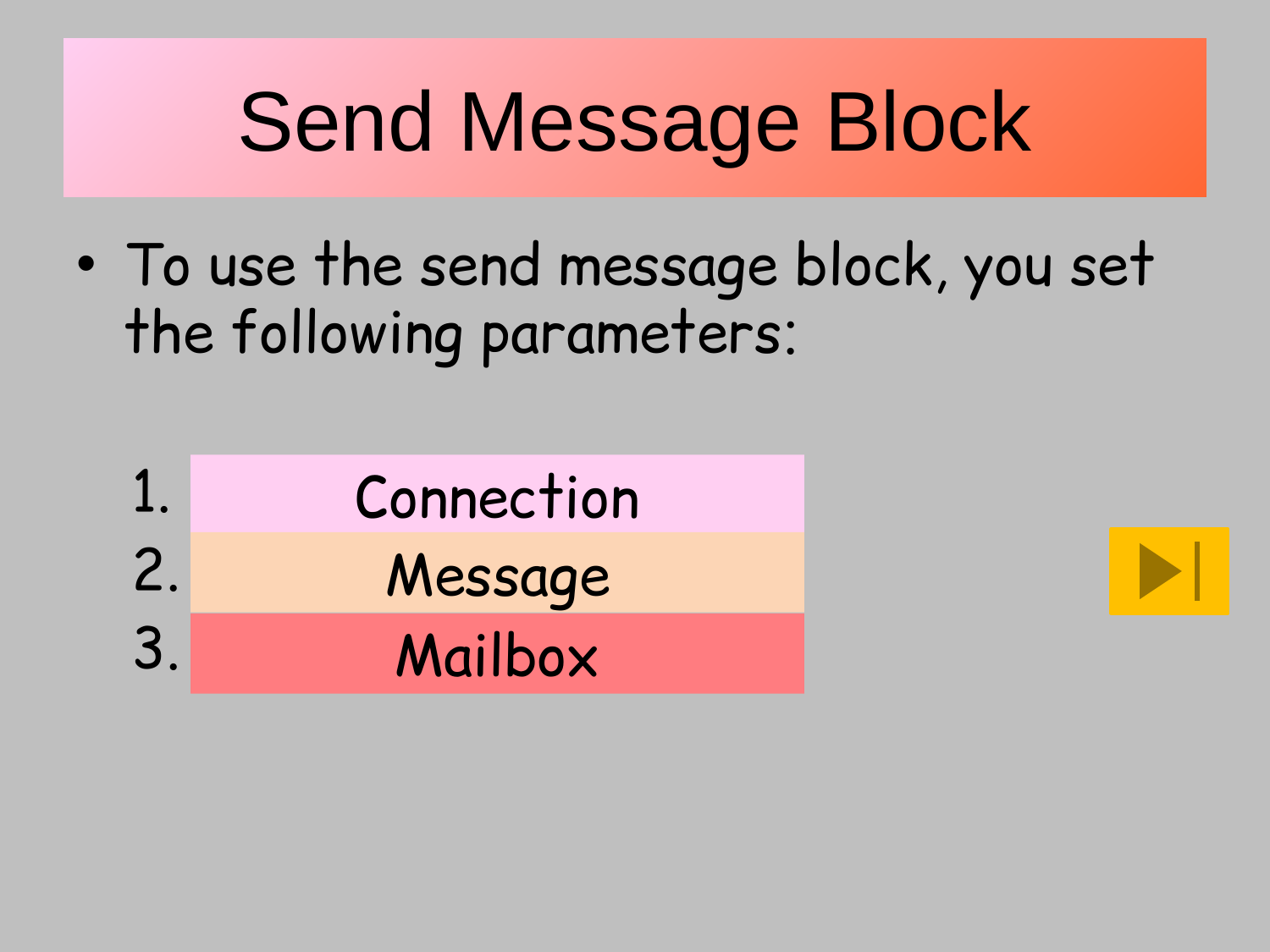

# Send Message Block
To use the send message block, you set the following parameters:

Connection
Message
Mailbox

Connection

Message
Mailbox